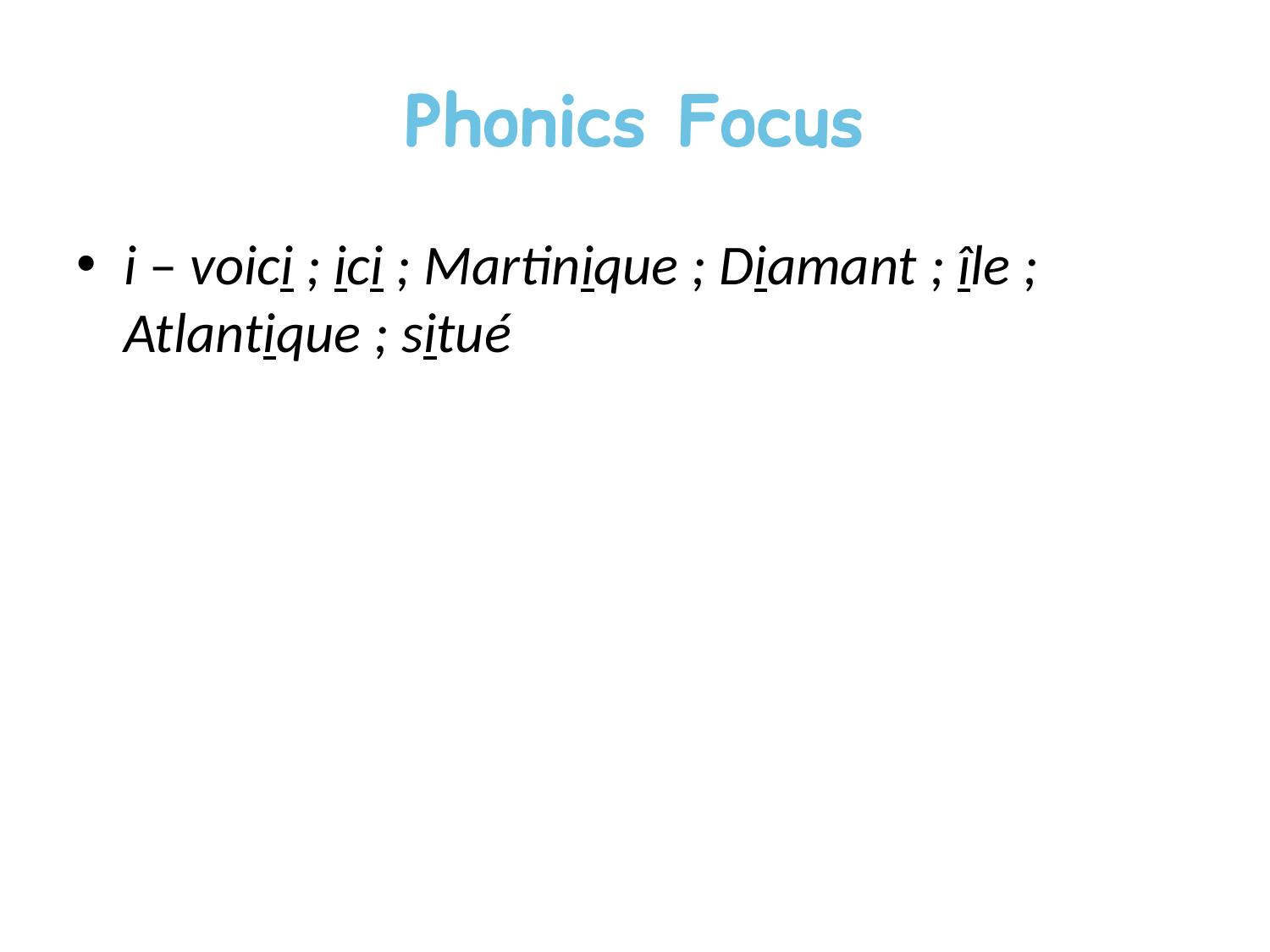

# Phonics Focus
i – voici ; ici ; Martinique ; Diamant ; île ; Atlantique ; situé